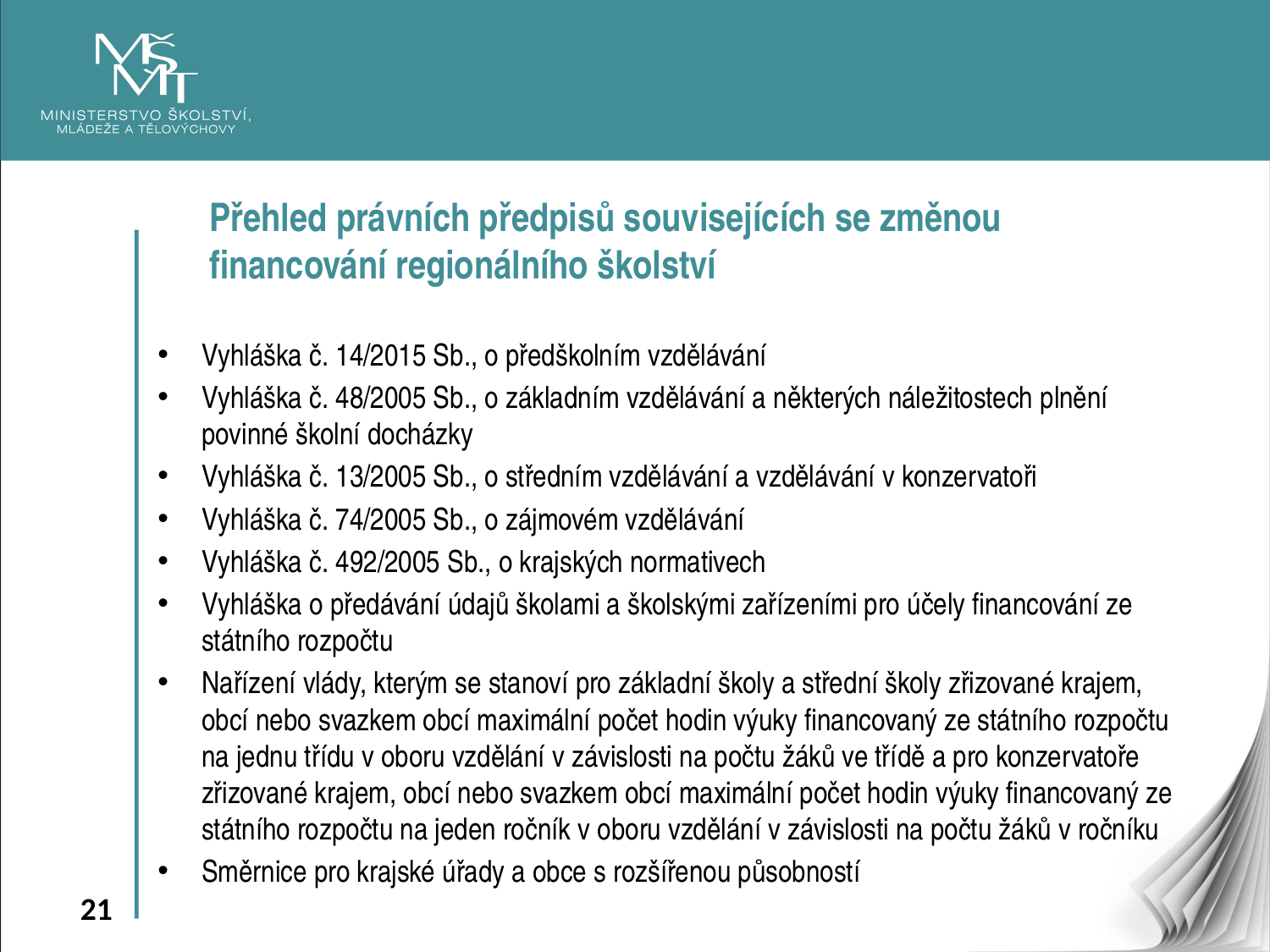

Přehled právních předpisů souvisejících se změnou financování regionálního školství

Vyhláška č. 14/2015 Sb., o předškolním vzdělávání
Vyhláška č. 48/2005 Sb., o základním vzdělávání a některých náležitostech plnění povinné školní docházky
Vyhláška č. 13/2005 Sb., o středním vzdělávání a vzdělávání v konzervatoři
Vyhláška č. 74/2005 Sb., o zájmovém vzdělávání
Vyhláška č. 492/2005 Sb., o krajských normativech
Vyhláška o předávání údajů školami a školskými zařízeními pro účely financování ze státního rozpočtu
Nařízení vlády, kterým se stanoví pro základní školy a střední školy zřizované krajem, obcí nebo svazkem obcí maximální počet hodin výuky financovaný ze státního rozpočtu na jednu třídu v oboru vzdělání v závislosti na počtu žáků ve třídě a pro konzervatoře zřizované krajem, obcí nebo svazkem obcí maximální počet hodin výuky financovaný ze státního rozpočtu na jeden ročník v oboru vzdělání v závislosti na počtu žáků v ročníku
Směrnice pro krajské úřady a obce s rozšířenou působností